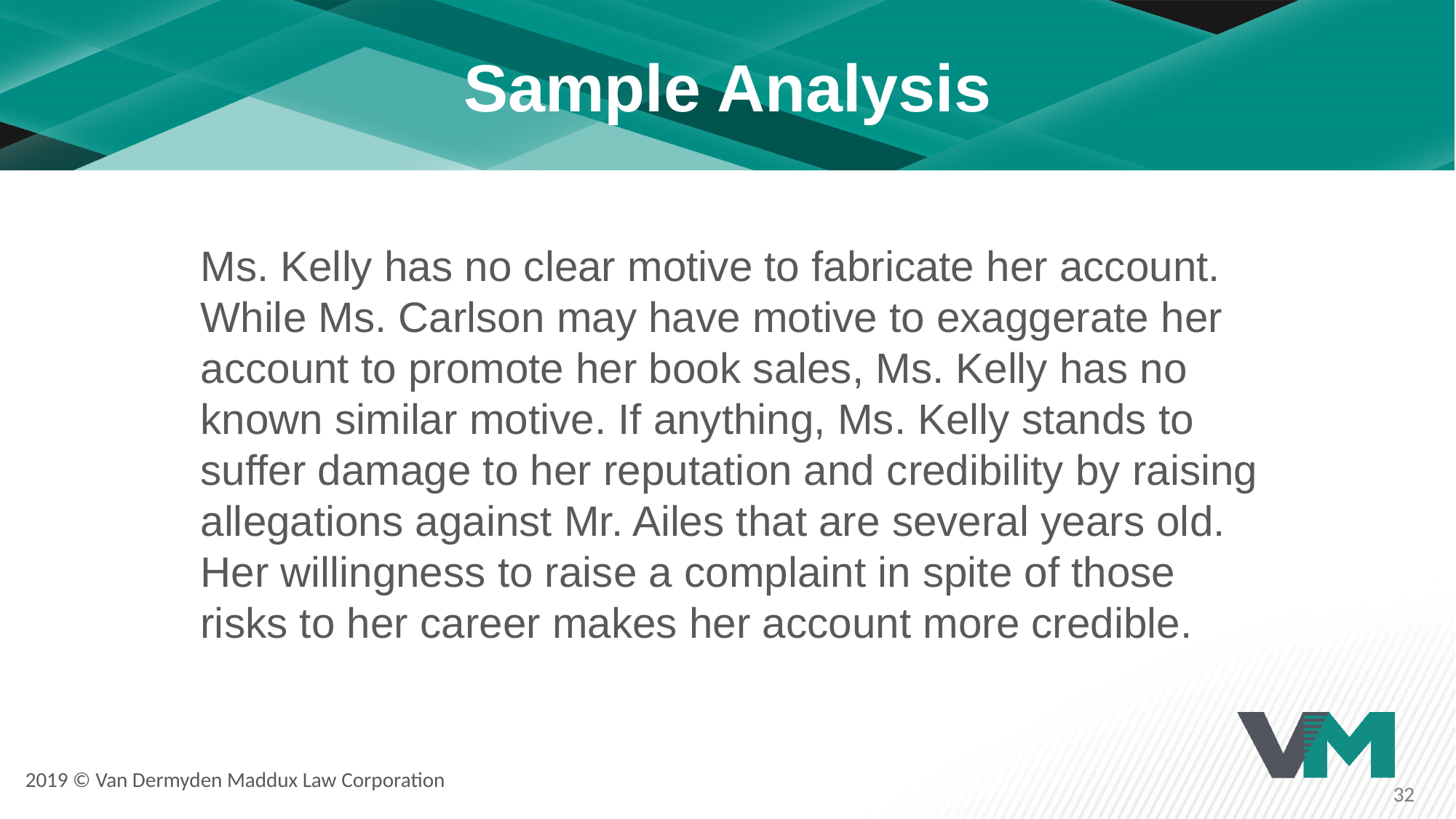

# Sample Analysis
Ms. Kelly has no clear motive to fabricate her account. While Ms. Carlson may have motive to exaggerate her account to promote her book sales, Ms. Kelly has no known similar motive. If anything, Ms. Kelly stands to suffer damage to her reputation and credibility by raising allegations against Mr. Ailes that are several years old. Her willingness to raise a complaint in spite of those risks to her career makes her account more credible.

2019 © Van Dermyden Maddux Law Corporation
32